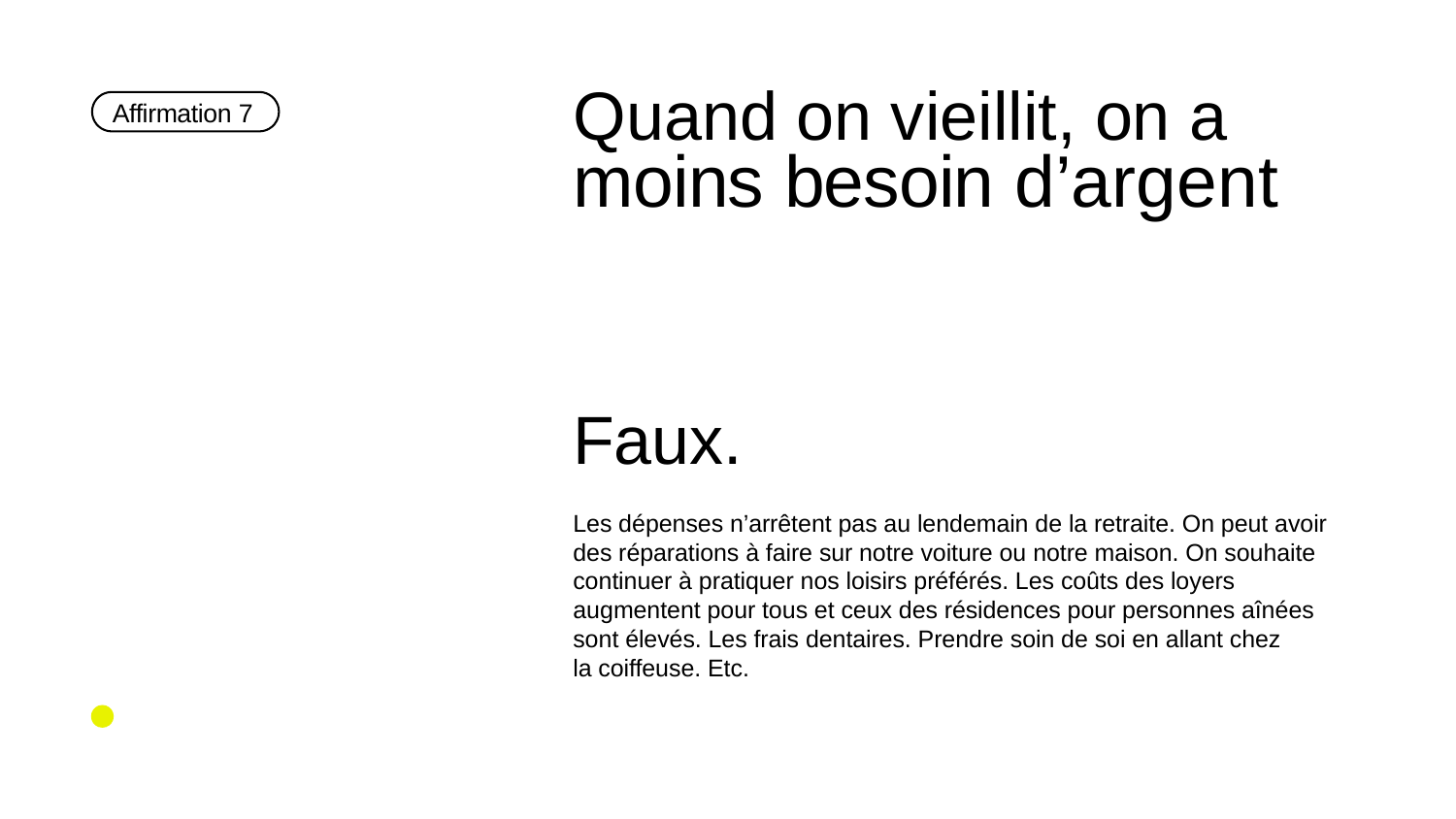

Quand on vieillit, on a
moins besoin d’argent

Affirmation 7
Faux.
Les dépenses n’arrêtent pas au lendemain de la retraite. On peut avoir des réparations à faire sur notre voiture ou notre maison. On souhaite continuer à pratiquer nos loisirs préférés. Les coûts des loyers augmentent pour tous et ceux des résidences pour personnes aînées sont élevés. Les frais dentaires. Prendre soin de soi en allant chez
la coiffeuse. Etc.